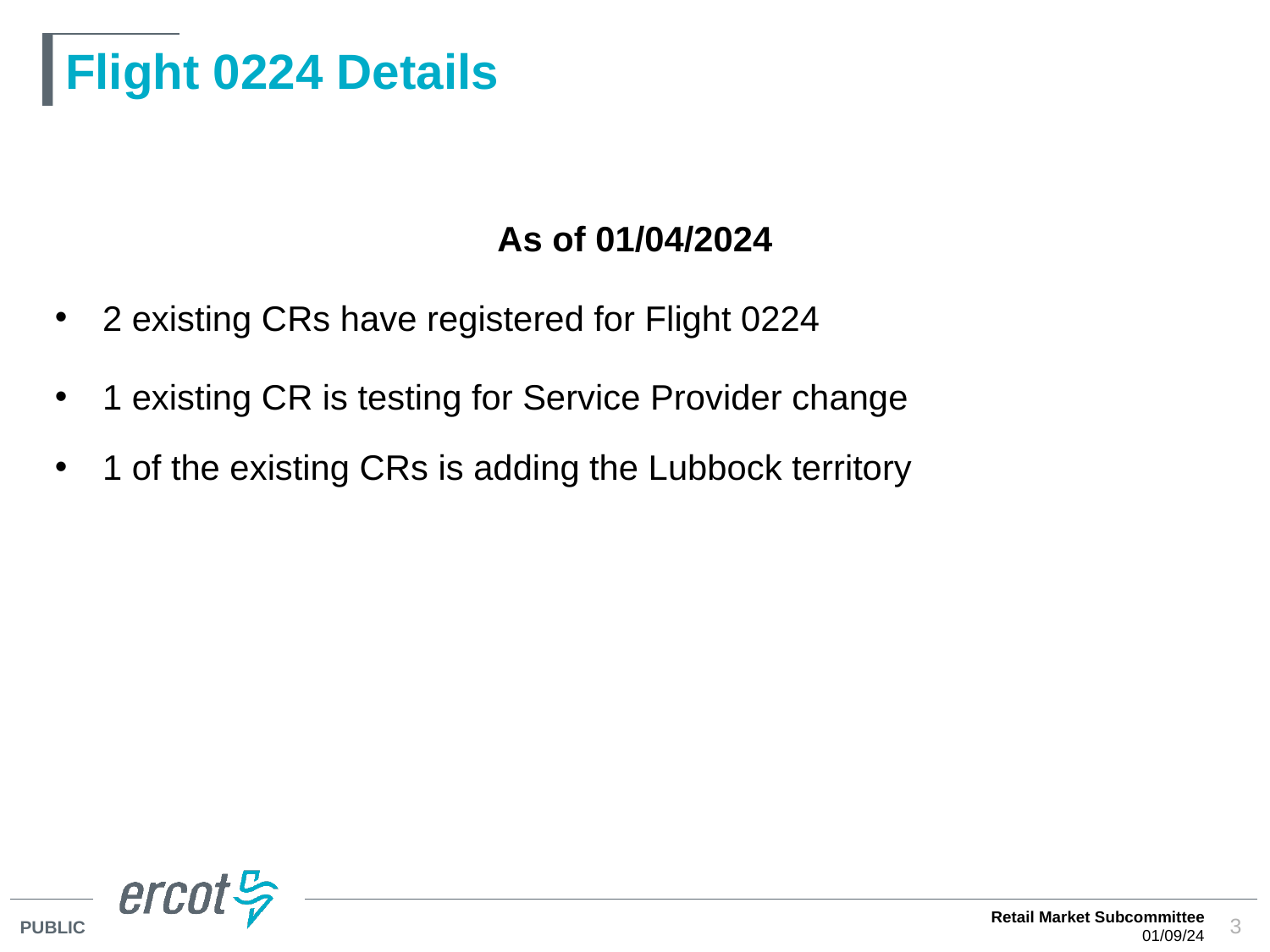

# Flight 0224 Details
As of 01/04/2024
2 existing CRs have registered for Flight 0224
1 existing CR is testing for Service Provider change
1 of the existing CRs is adding the Lubbock territory
Retail Market Subcommittee
01/09/24
3